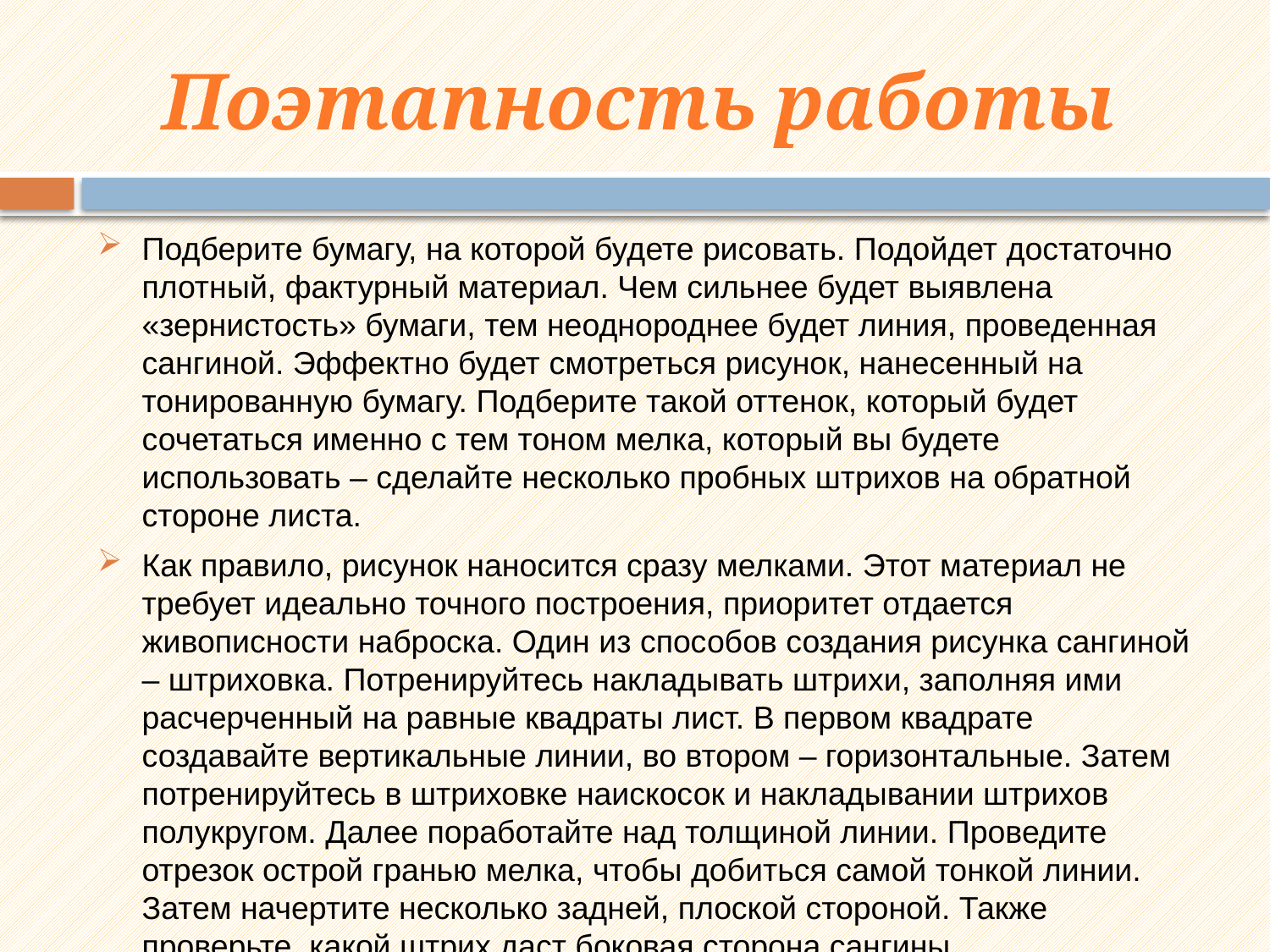

Поэтапность работы
Подберите бумагу, на которой будете рисовать. Подойдет достаточно плотный, фактурный материал. Чем сильнее будет выявлена «зернистость» бумаги, тем неоднороднее будет линия, проведенная сангиной. Эффектно будет смотреться рисунок, нанесенный на тонированную бумагу. Подберите такой оттенок, который будет сочетаться именно с тем тоном мелка, который вы будете использовать – сделайте несколько пробных штрихов на обратной стороне листа.
Как правило, рисунок наносится сразу мелками. Этот материал не требует идеально точного построения, приоритет отдается живописности наброска. Один из способов создания рисунка сангиной – штриховка. Потренируйтесь накладывать штрихи, заполняя ими расчерченный на равные квадраты лист. В первом квадрате создавайте вертикальные линии, во втором – горизонтальные. Затем потренируйтесь в штриховке наискосок и накладывании штрихов полукругом. Далее поработайте над толщиной линии. Проведите отрезок острой гранью мелка, чтобы добиться самой тонкой линии. Затем начертите несколько задней, плоской стороной. Также проверьте, какой штрих даст боковая сторона сангины.